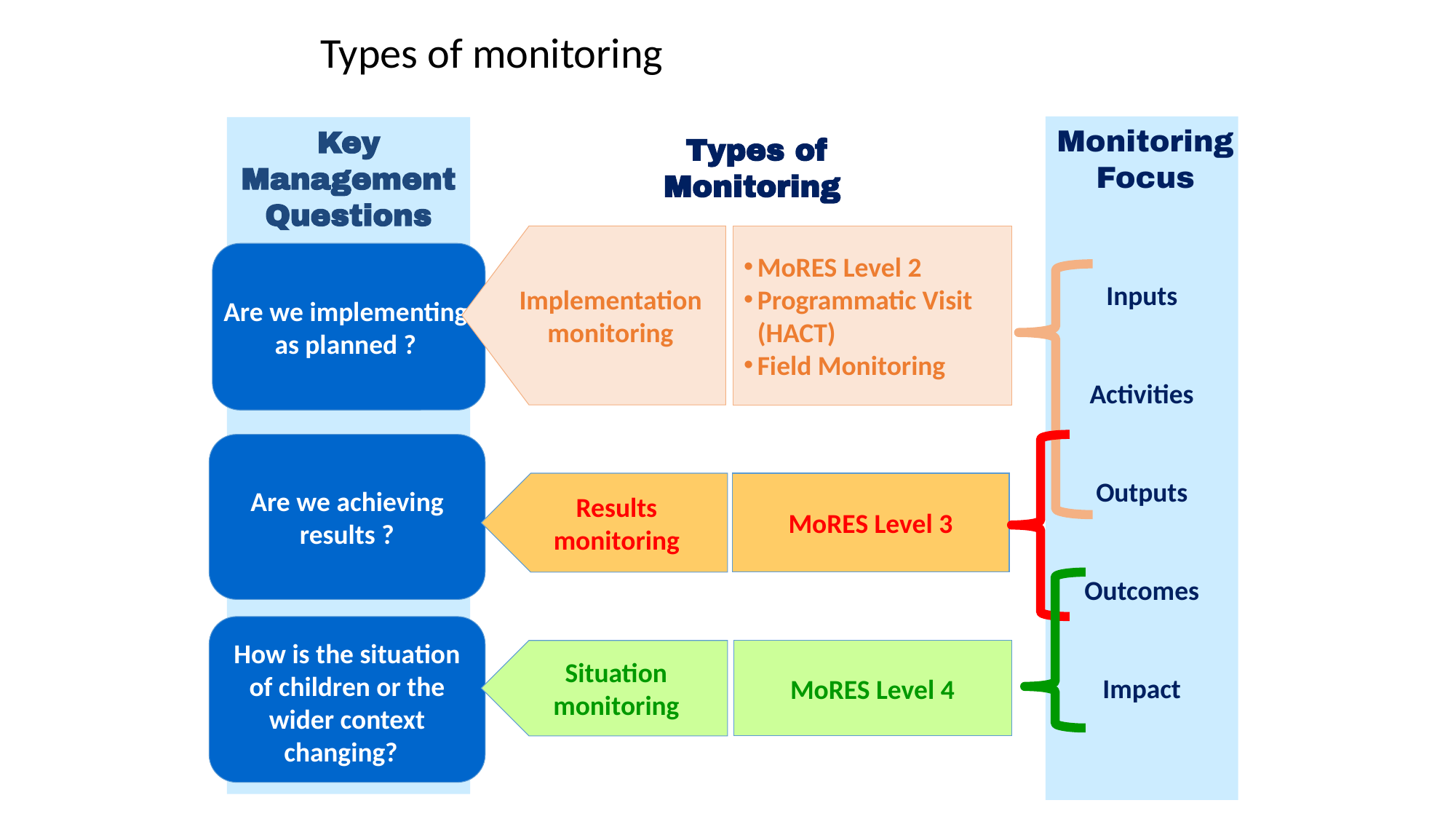

# Types of monitoring
Monitoring Focus

Inputs

Activities

Outputs

Outcomes

Impact
Key Management Questions

Are we implementing  as planned ?
Are we achieving results ?
How is the situation of children or the wider context changing?
Types of Monitoring
Implementation monitoring
MoRES Level 2
Programmatic Visit (HACT)
Field Monitoring

Results monitoring
MoRES Level 3

Situation monitoring
MoRES Level 4